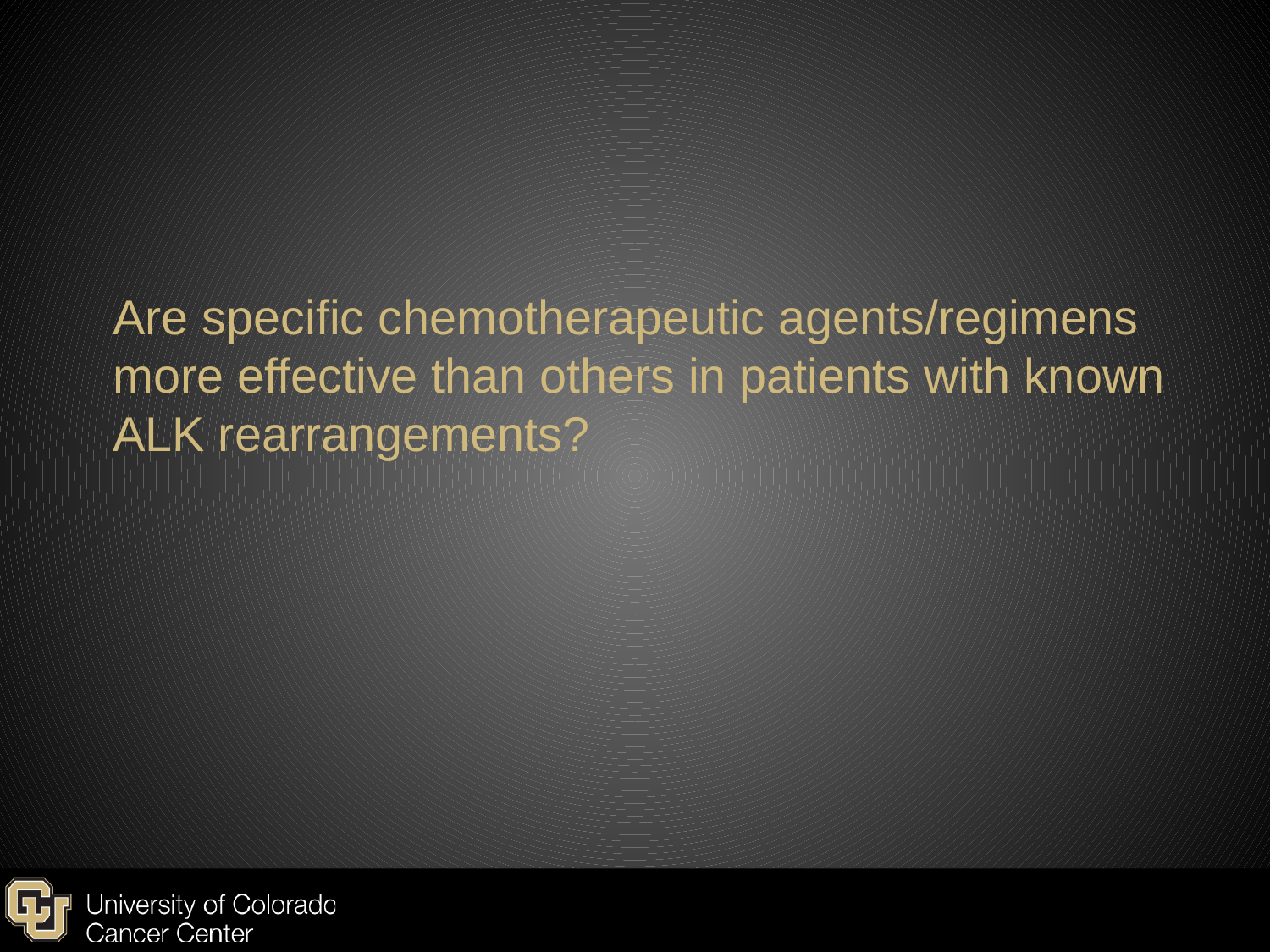

# Are specific chemotherapeutic agents/regimens more effective than others in patients with known ALK rearrangements?